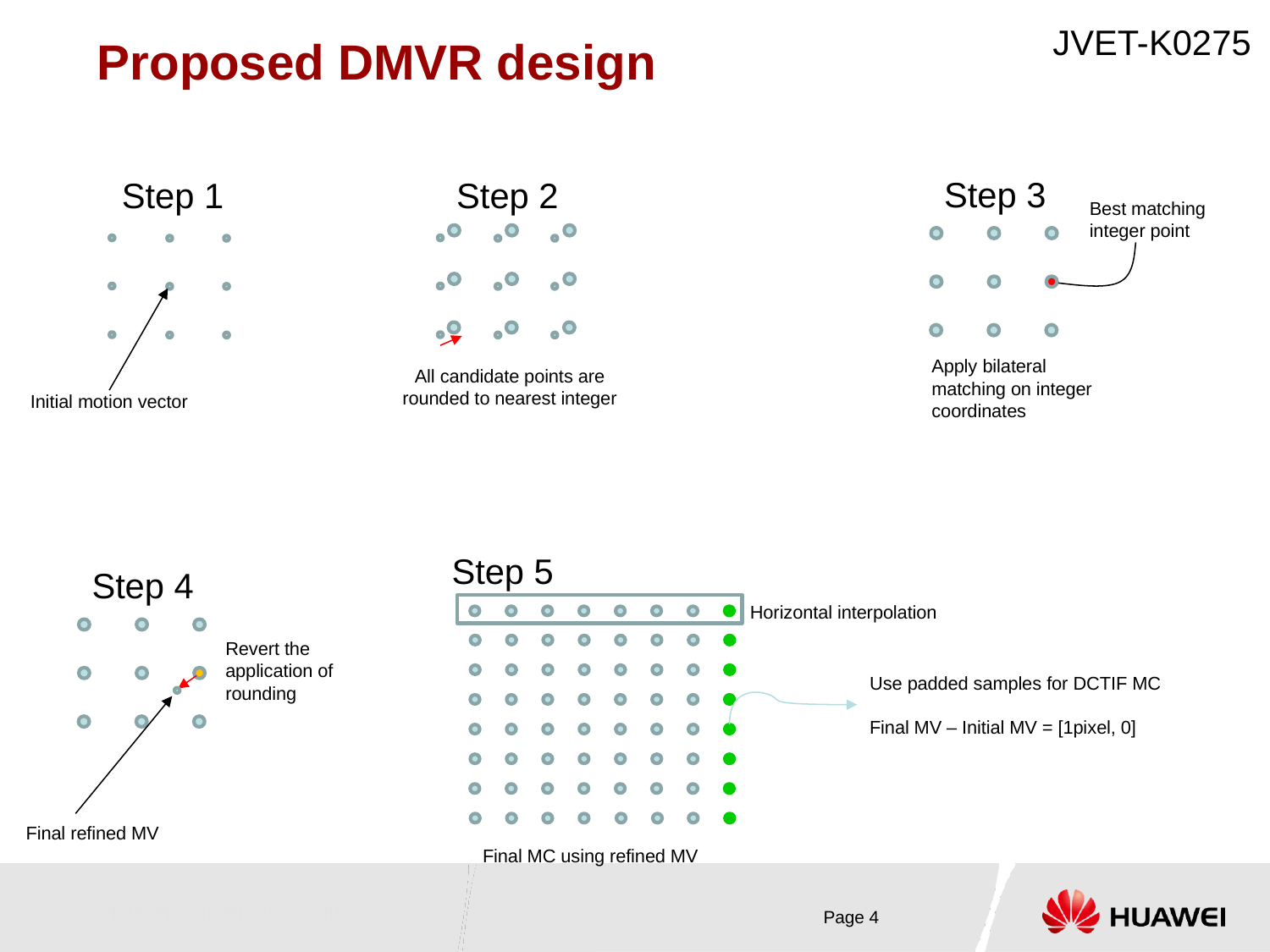

# Proposed DMVR design
Step 3
Step 1
Step 2
Best matching integer point

Apply bilateral matching on integer coordinates
All candidate points are rounded to nearest integer
Initial motion vector
Step 5
Step 4
Horizontal interpolation

Revert the application of rounding

Use padded samples for DCTIF MC

Final MV – Initial MV = [1pixel, 0]

Final refined MV
Final MC using refined MV

Page 4